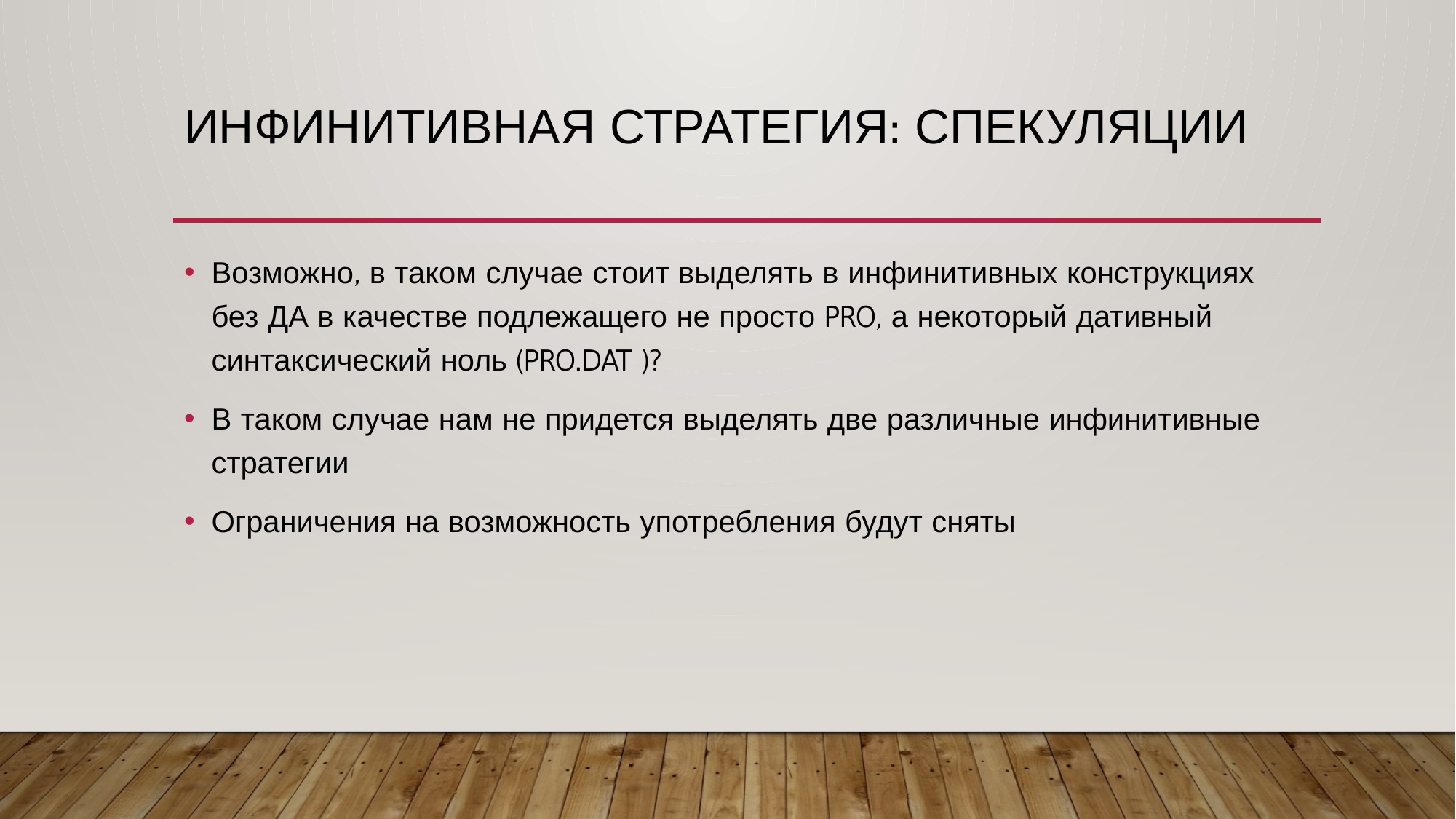

# ИНФИНИТИВНАЯ стратегия: спекуляции
Возможно, в таком случае стоит выделять в инфинитивных конструкциях без ДА в качестве подлежащего не просто PRO, а некоторый дативный синтаксический ноль (PRO.DAT )?
В таком случае нам не придется выделять две различные инфинитивные стратегии
Ограничения на возможность употребления будут сняты